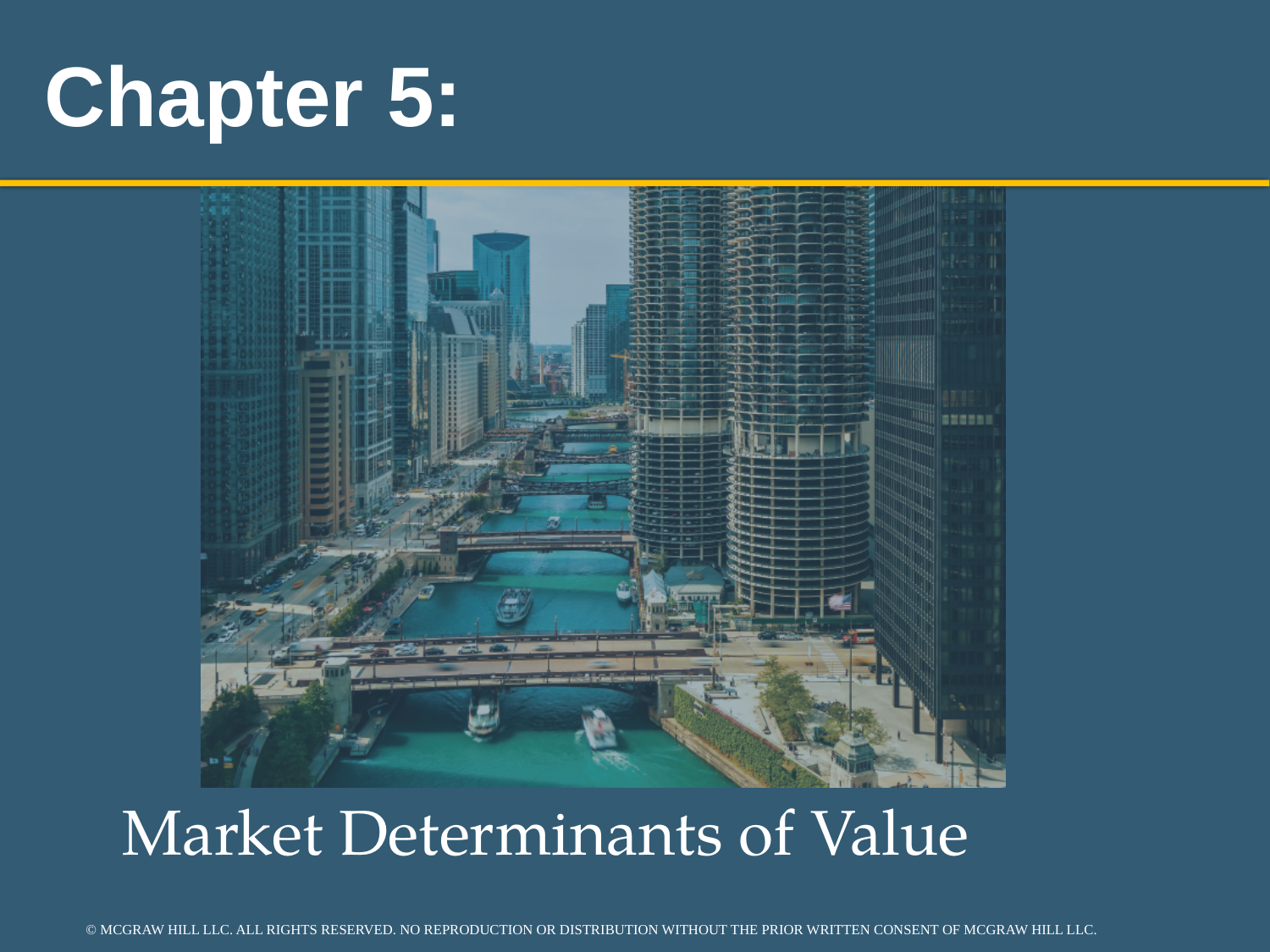

Chapter 5:
Market Determinants of Value
© MCGRAW HILL LLC. ALL RIGHTS RESERVED. NO REPRODUCTION OR DISTRIBUTION WITHOUT THE PRIOR WRITTEN CONSENT OF MCGRAW HILL LLC.